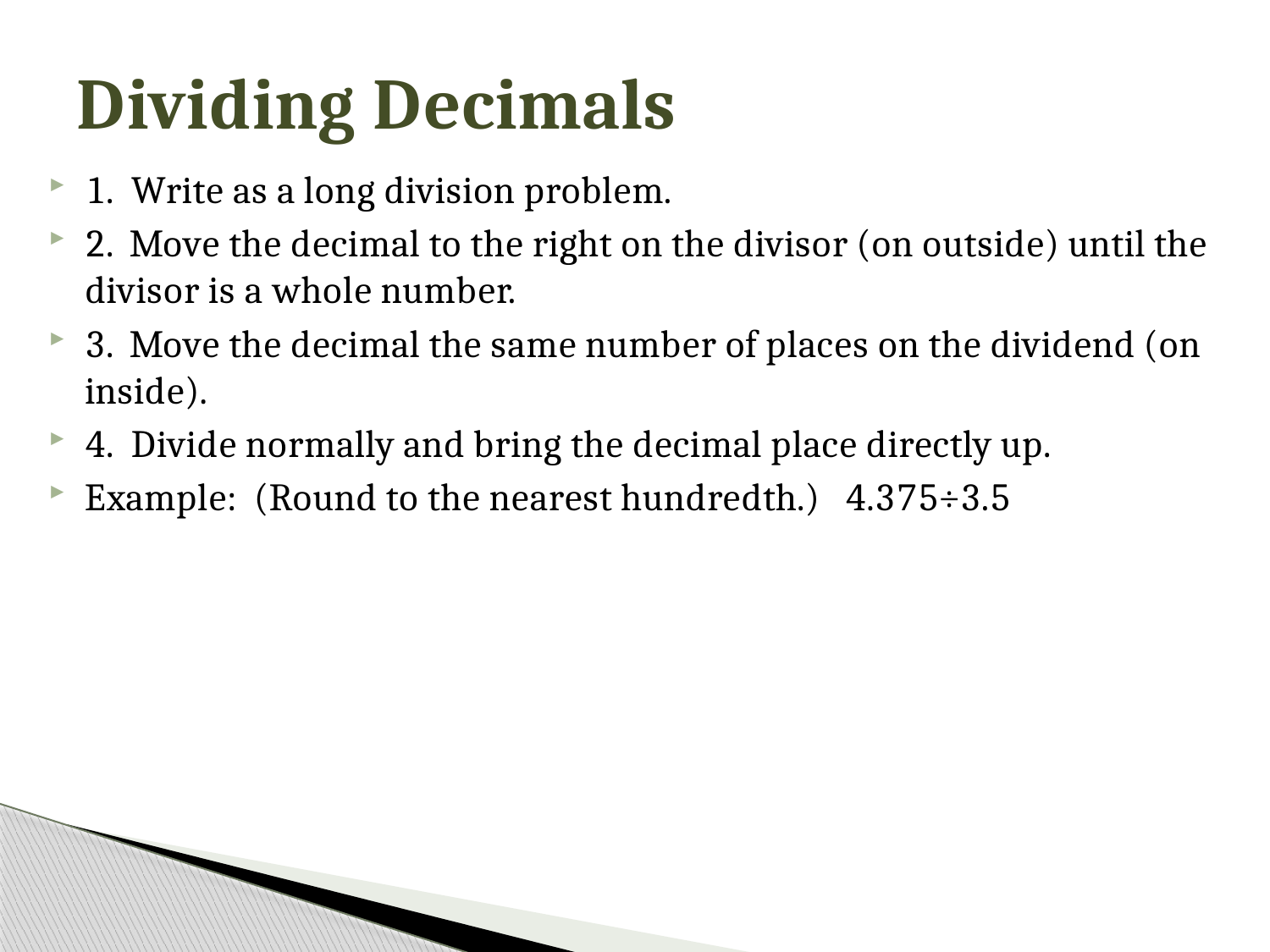

# Dividing Decimals
1.  Write as a long division problem.
2.  Move the decimal to the right on the divisor (on outside) until the divisor is a whole number.
3.  Move the decimal the same number of places on the dividend (on inside).
4.  Divide normally and bring the decimal place directly up.
Example:  (Round to the nearest hundredth.)   4.375÷3.5